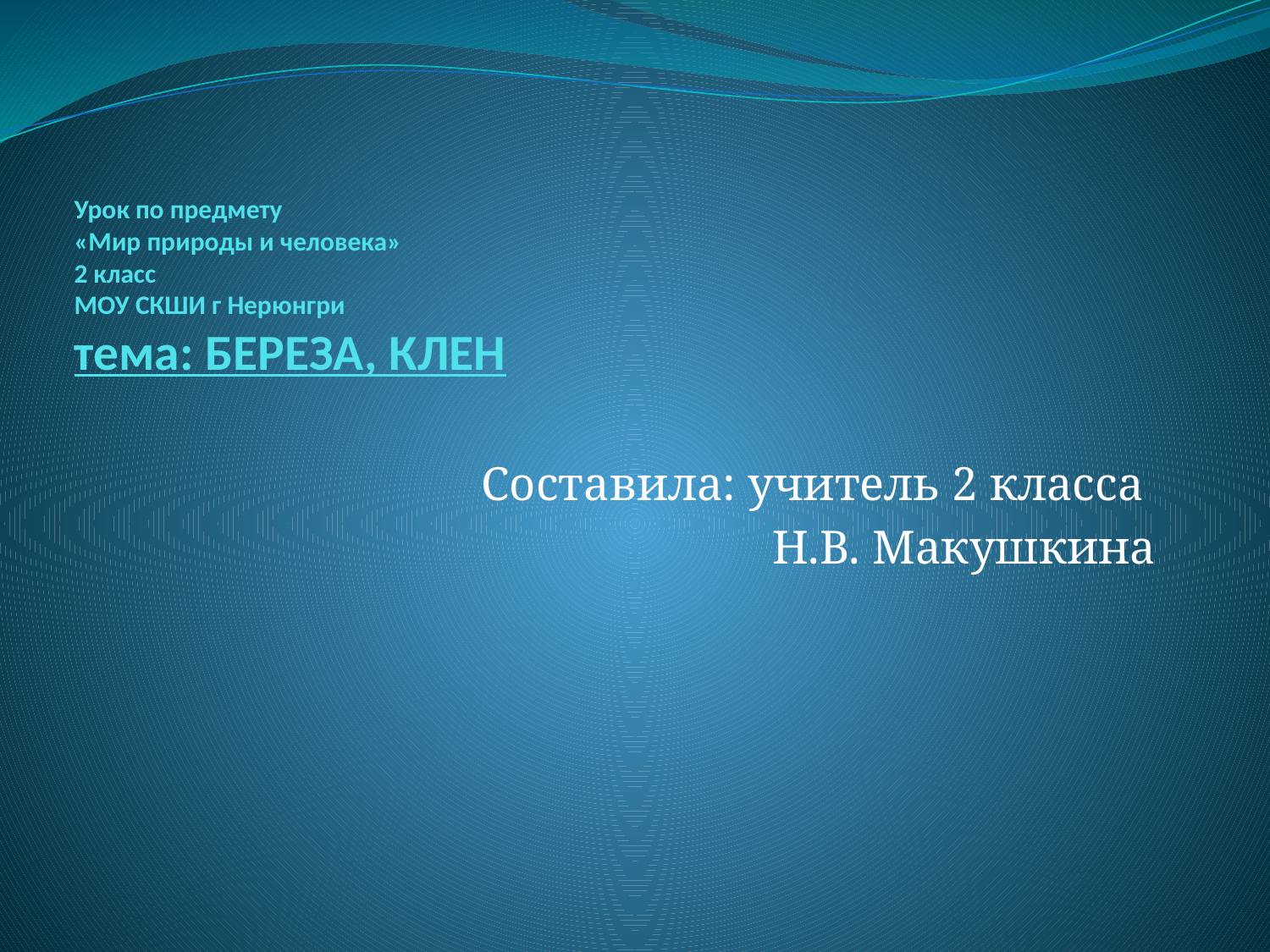

# Урок по предмету «Мир природы и человека» 2 класс МОУ СКШИ г Нерюнгри тема: БЕРЕЗА, КЛЕН
Составила: учитель 2 класса
Н.В. Макушкина